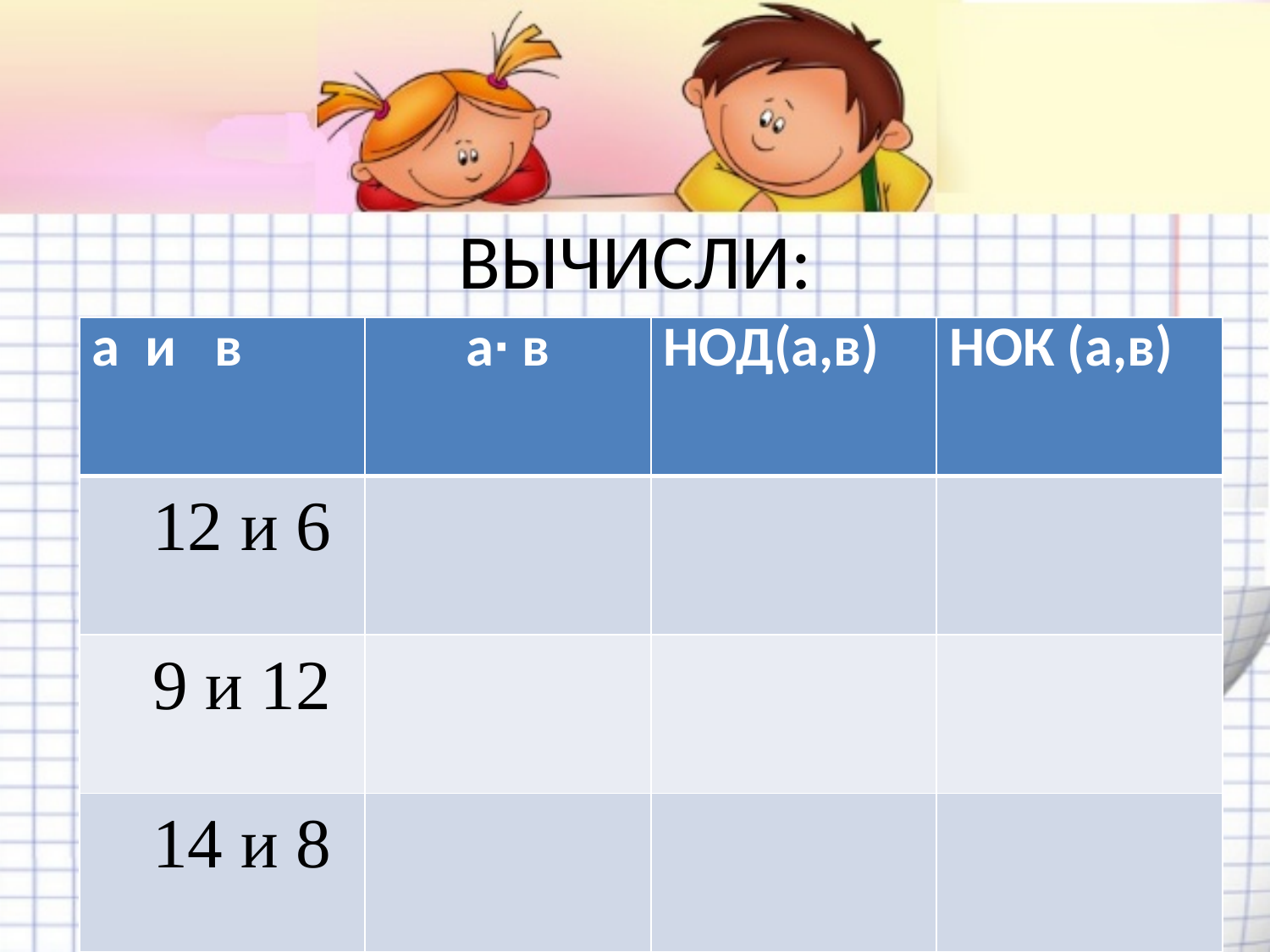

# ВЫЧИСЛИ:
| а и в | а∙ в | НОД(а,в) | НОК (а,в) |
| --- | --- | --- | --- |
| 12 и 6 |  |  |  |
| 9 и 12 |  |  |  |
| 14 и 8 |  |  |  |